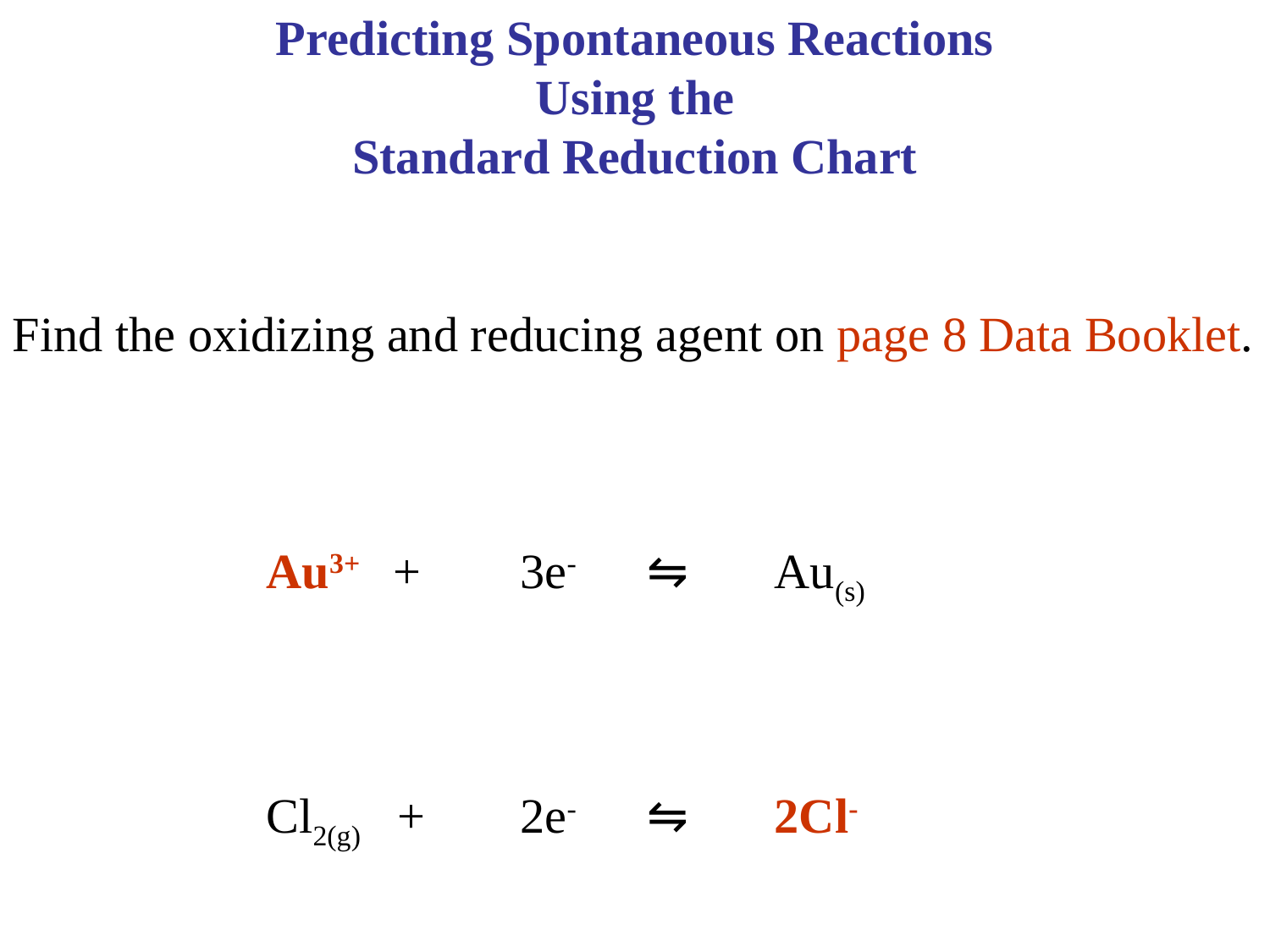

Predicting Spontaneous Reactions
Using the
Standard Reduction Chart

Find the oxidizing and reducing agent on page 8 Data Booklet.

		Au3+  	+  	3e-     	⇋    	Au(s)

		Cl2(g)   +	2e-	⇋ 	2Cl-